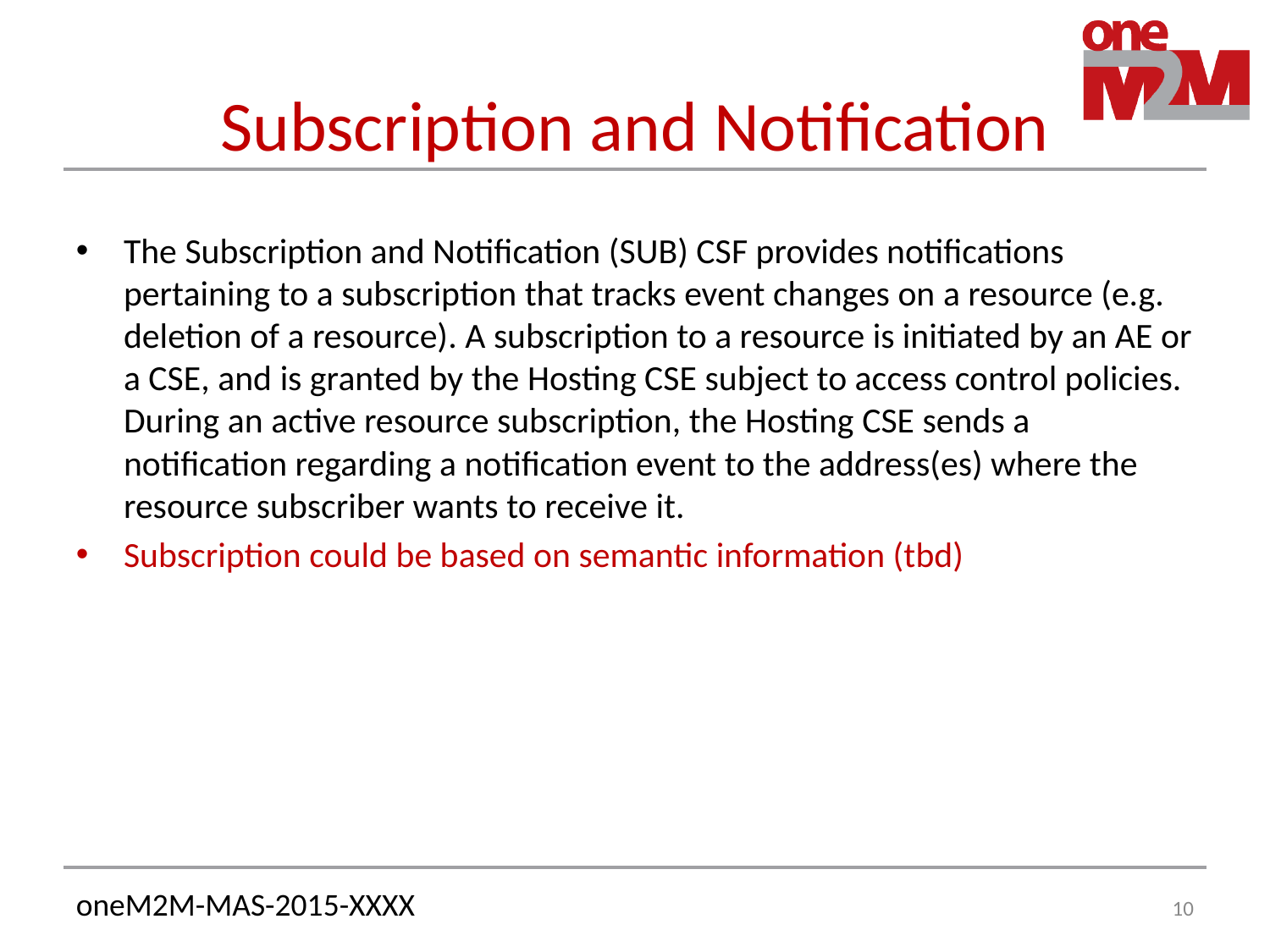

# Subscription and Notification
The Subscription and Notification (SUB) CSF provides notifications pertaining to a subscription that tracks event changes on a resource (e.g. deletion of a resource). A subscription to a resource is initiated by an AE or a CSE, and is granted by the Hosting CSE subject to access control policies. During an active resource subscription, the Hosting CSE sends a notification regarding a notification event to the address(es) where the resource subscriber wants to receive it.
Subscription could be based on semantic information (tbd)

10